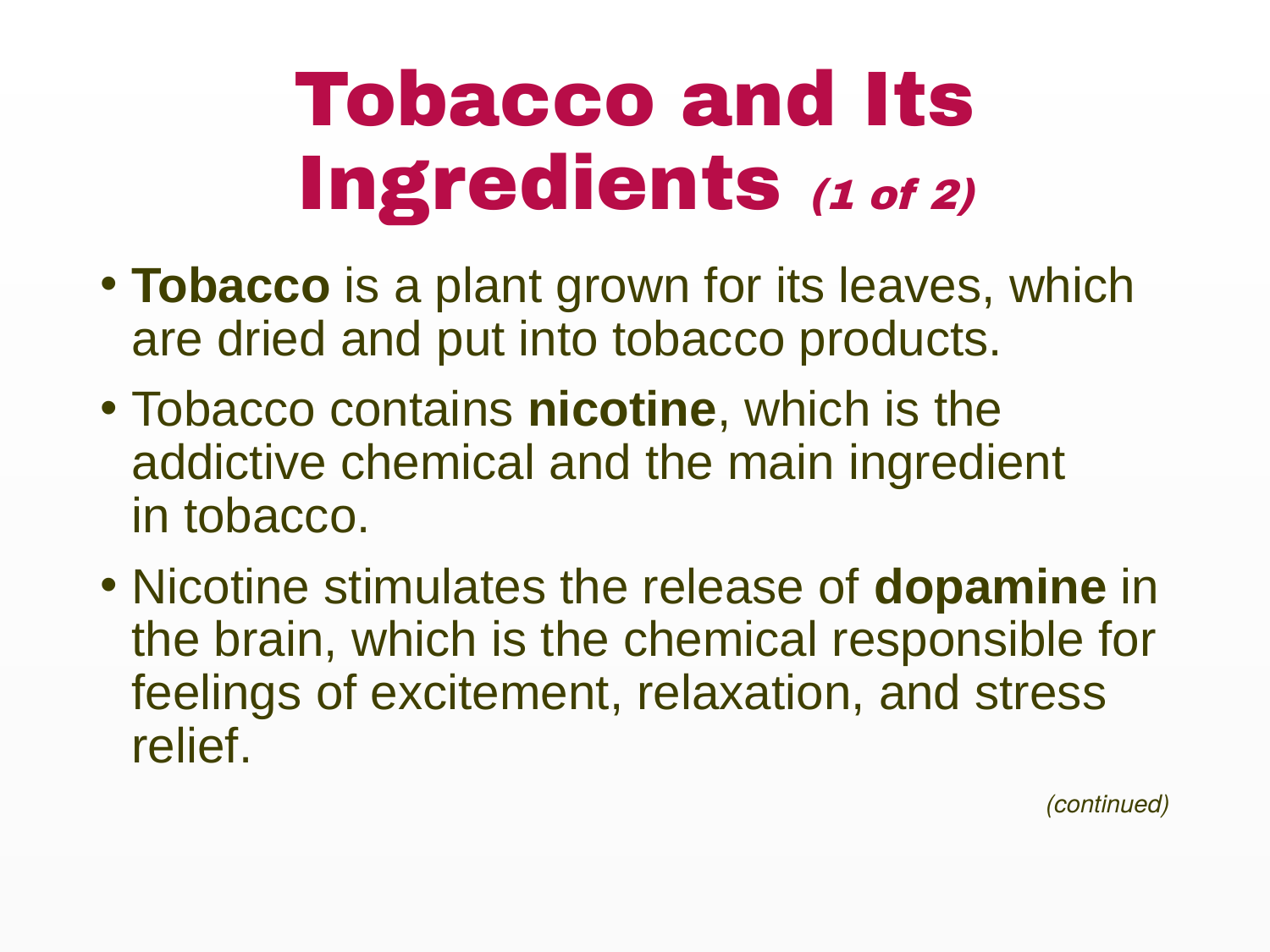

# Tobacco and Its Ingredients (1 of 2)
Tobacco is a plant grown for its leaves, which are dried and put into tobacco products.
Tobacco contains nicotine, which is the addictive chemical and the main ingredient in tobacco.
Nicotine stimulates the release of dopamine in the brain, which is the chemical responsible for feelings of excitement, relaxation, and stress relief.
(continued)